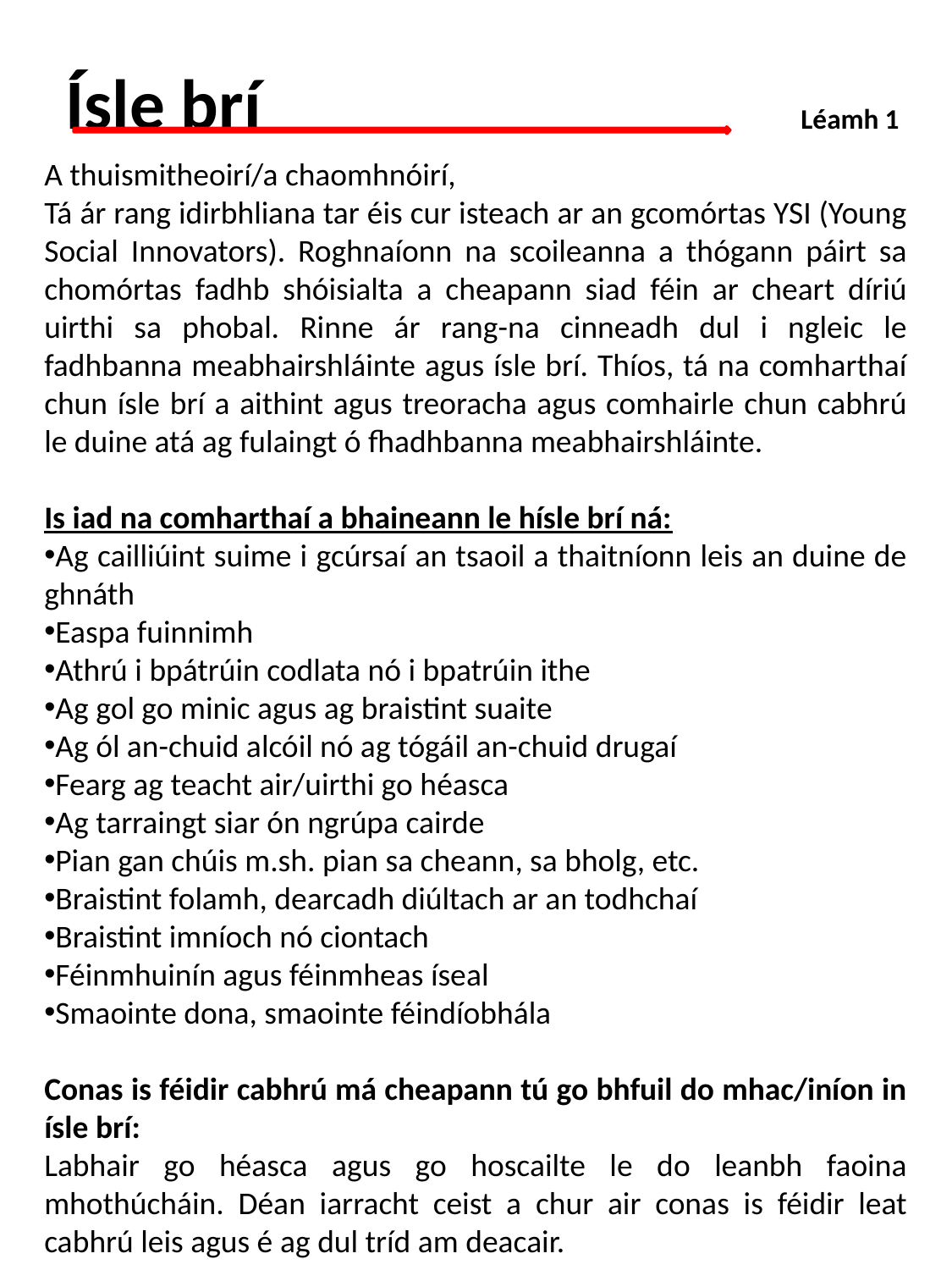

# Ísle brí				       Léamh 1

A thuismitheoirí/a chaomhnóirí,
Tá ár rang idirbhliana tar éis cur isteach ar an gcomórtas YSI (Young Social Innovators). Roghnaíonn na scoileanna a thógann páirt sa chomórtas fadhb shóisialta a cheapann siad féin ar cheart díriú uirthi sa phobal. Rinne ár rang-na cinneadh dul i ngleic le fadhbanna meabhairshláinte agus ísle brí. Thíos, tá na comharthaí chun ísle brí a aithint agus treoracha agus comhairle chun cabhrú le duine atá ag fulaingt ó fhadhbanna meabhairshláinte.

Is iad na comharthaí a bhaineann le hísle brí ná:
Ag cailliúint suime i gcúrsaí an tsaoil a thaitníonn leis an duine de ghnáth
Easpa fuinnimh
Athrú i bpátrúin codlata nó i bpatrúin ithe
Ag gol go minic agus ag braistint suaite
Ag ól an-chuid alcóil nó ag tógáil an-chuid drugaí
Fearg ag teacht air/uirthi go héasca
Ag tarraingt siar ón ngrúpa cairde
Pian gan chúis m.sh. pian sa cheann, sa bholg, etc.
Braistint folamh, dearcadh diúltach ar an todhchaí
Braistint imníoch nó ciontach
Féinmhuinín agus féinmheas íseal
Smaointe dona, smaointe féindíobhála

Conas is féidir cabhrú má cheapann tú go bhfuil do mhac/iníon in ísle brí:
Labhair go héasca agus go hoscailte le do leanbh faoina mhothúcháin. Déan iarracht ceist a chur air conas is féidir leat cabhrú leis agus é ag dul tríd am deacair.